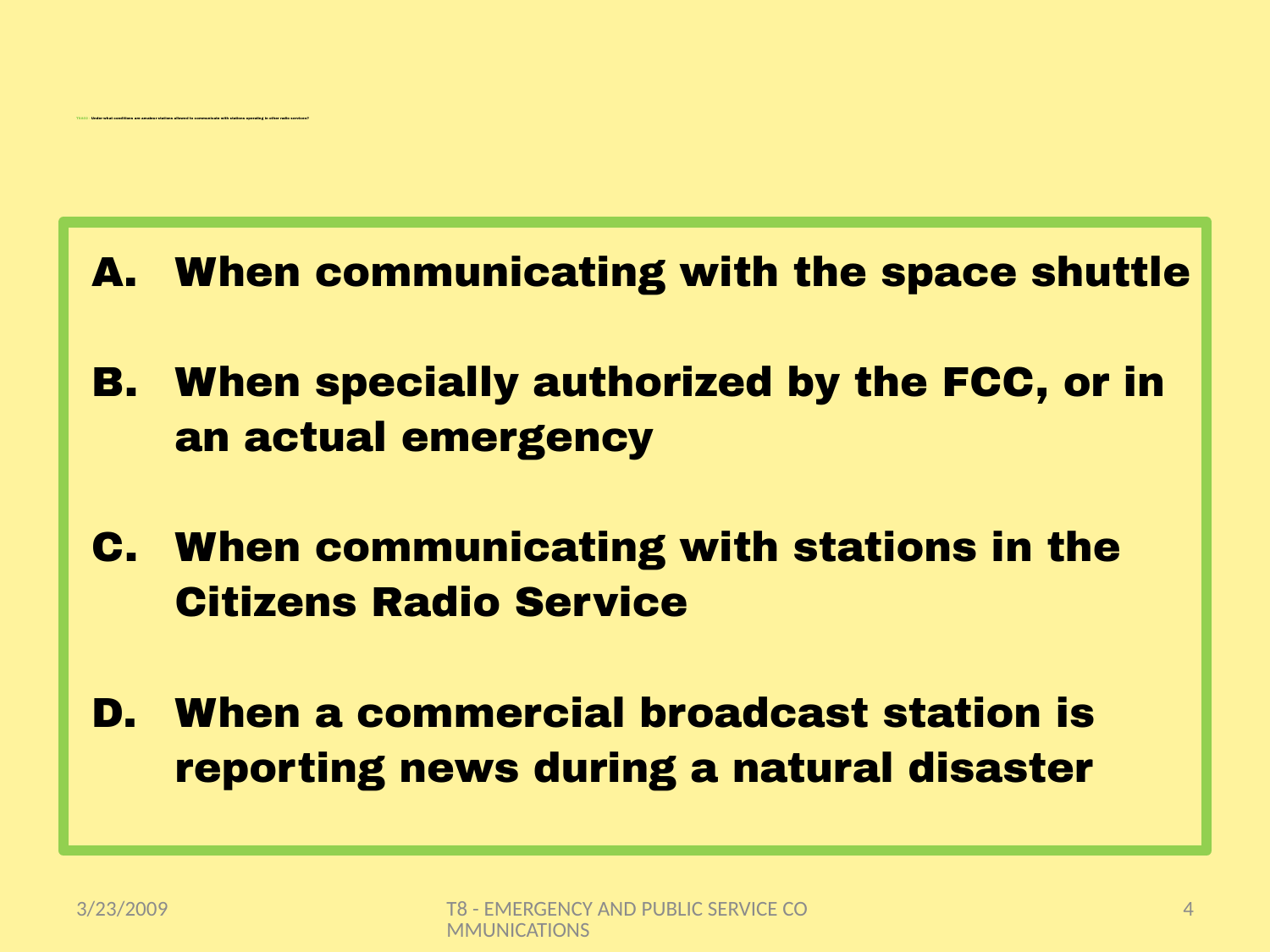

# T8A02 - Under what conditions are amateur stations allowed to communicate with stations operating in other radio services?

When communicating with the space shuttle

When specially authorized by the FCC, or in an actual emergency

When communicating with stations in the Citizens Radio Service

When a commercial broadcast station is reporting news during a natural disaster
3/23/2009
T8 - EMERGENCY AND PUBLIC SERVICE COMMUNICATIONS
4